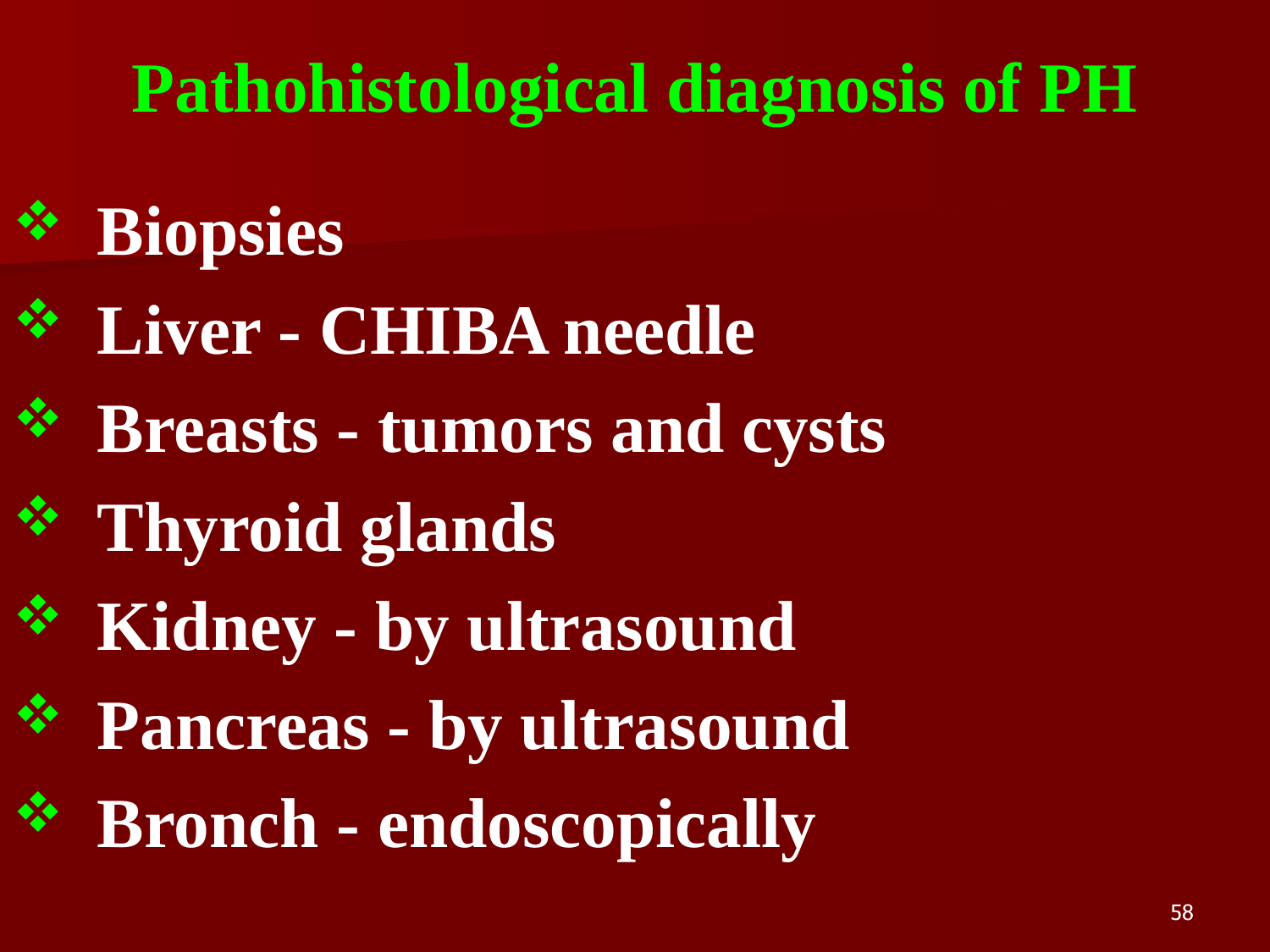

# Pathohistological diagnosis of PH
Biopsies
Liver - CHIBA needle
Breasts - tumors and cysts
Thyroid glands
Kidney - by ultrasound
Pancreas - by ultrasound
Bronch - endoscopically
58